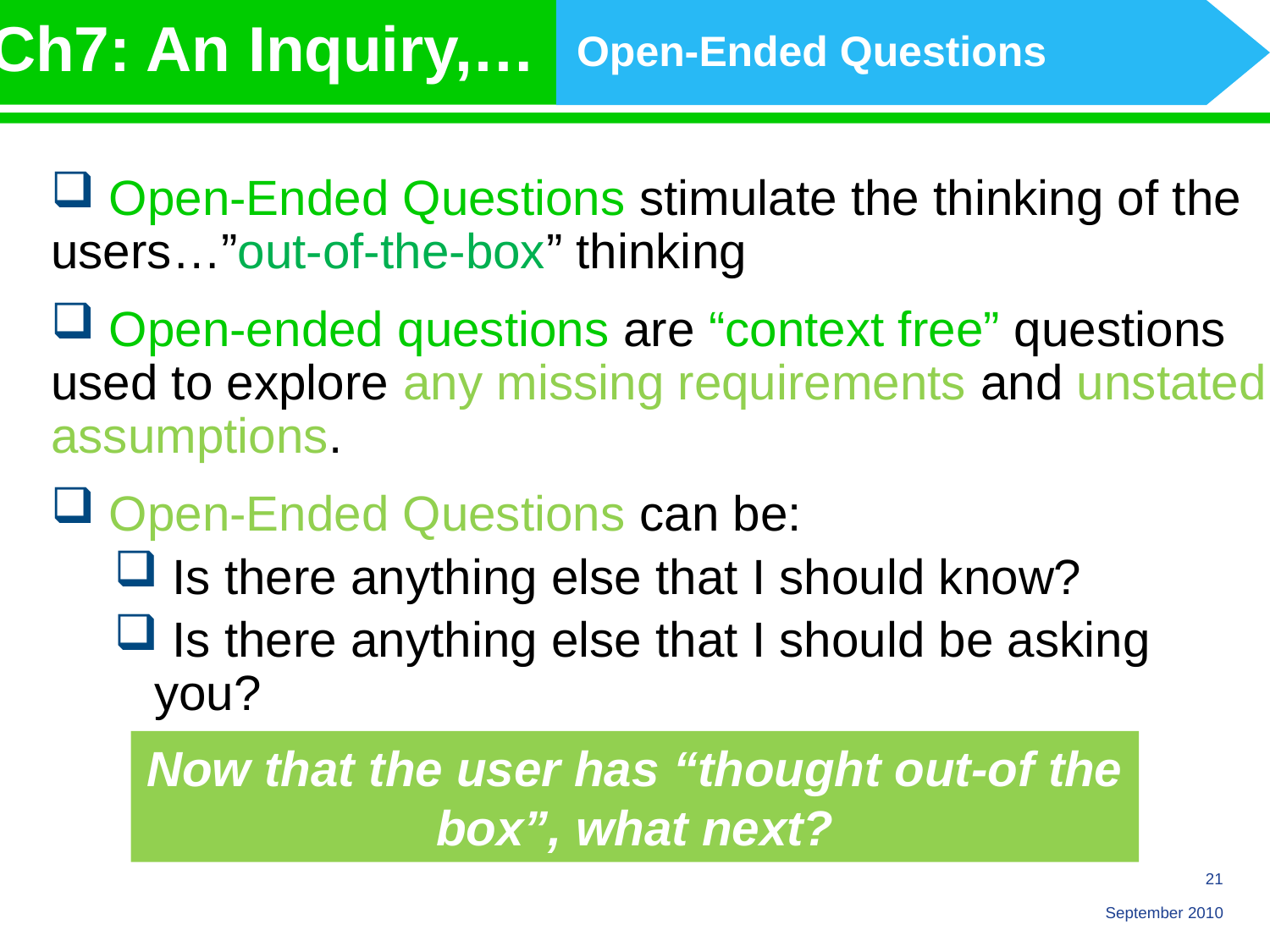

Ch7: An Inquiry,…
Open-Ended Questions

 Open-Ended Questions stimulate the thinking of the users…”out-of-the-box” thinking
 Open-ended questions are “context free” questions used to explore any missing requirements and unstated assumptions.
 Open-Ended Questions can be:
 Is there anything else that I should know?
 Is there anything else that I should be asking you?
Now that the user has “thought out-of the box”, what next?